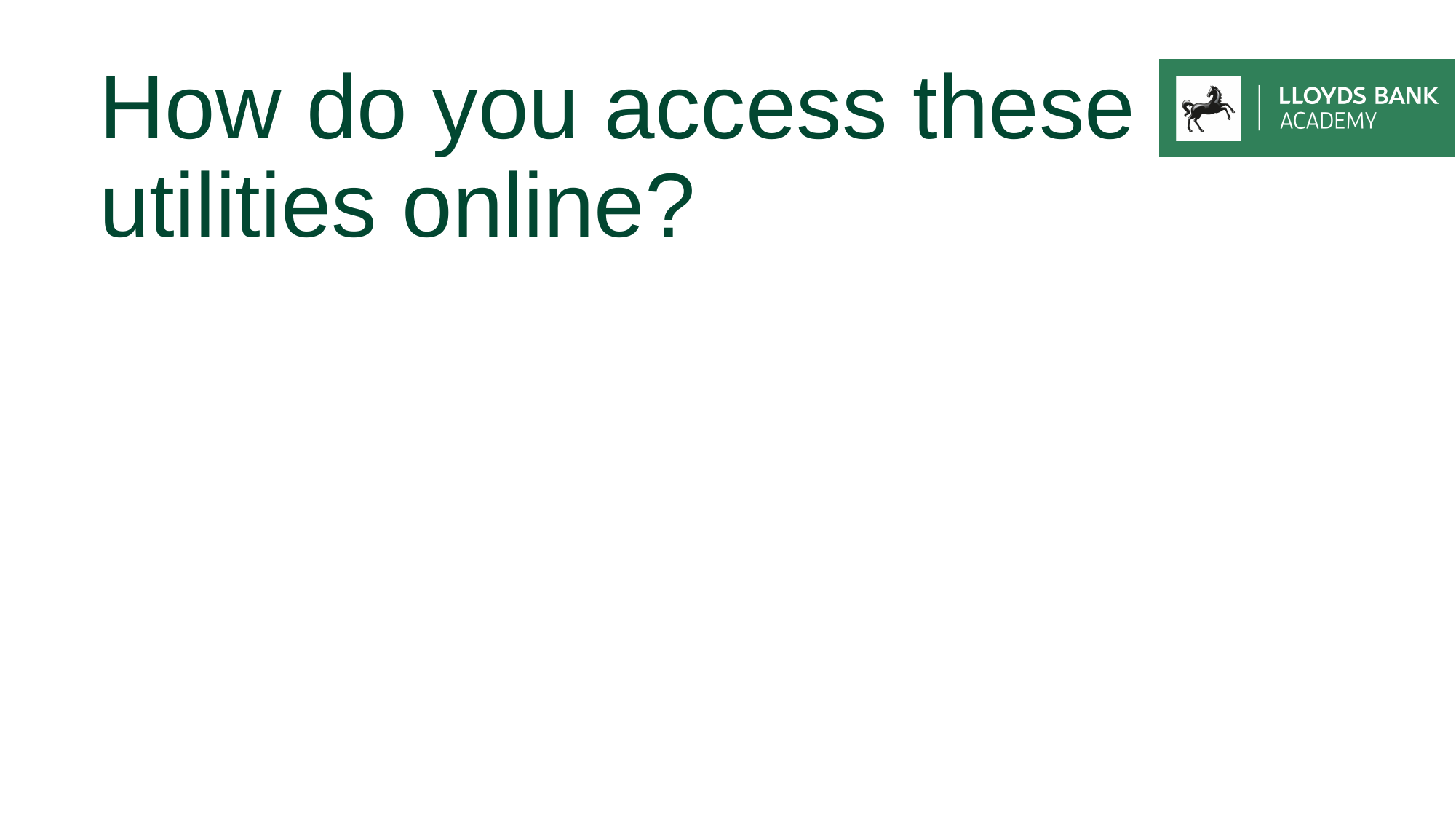

How do you access these utilities online?